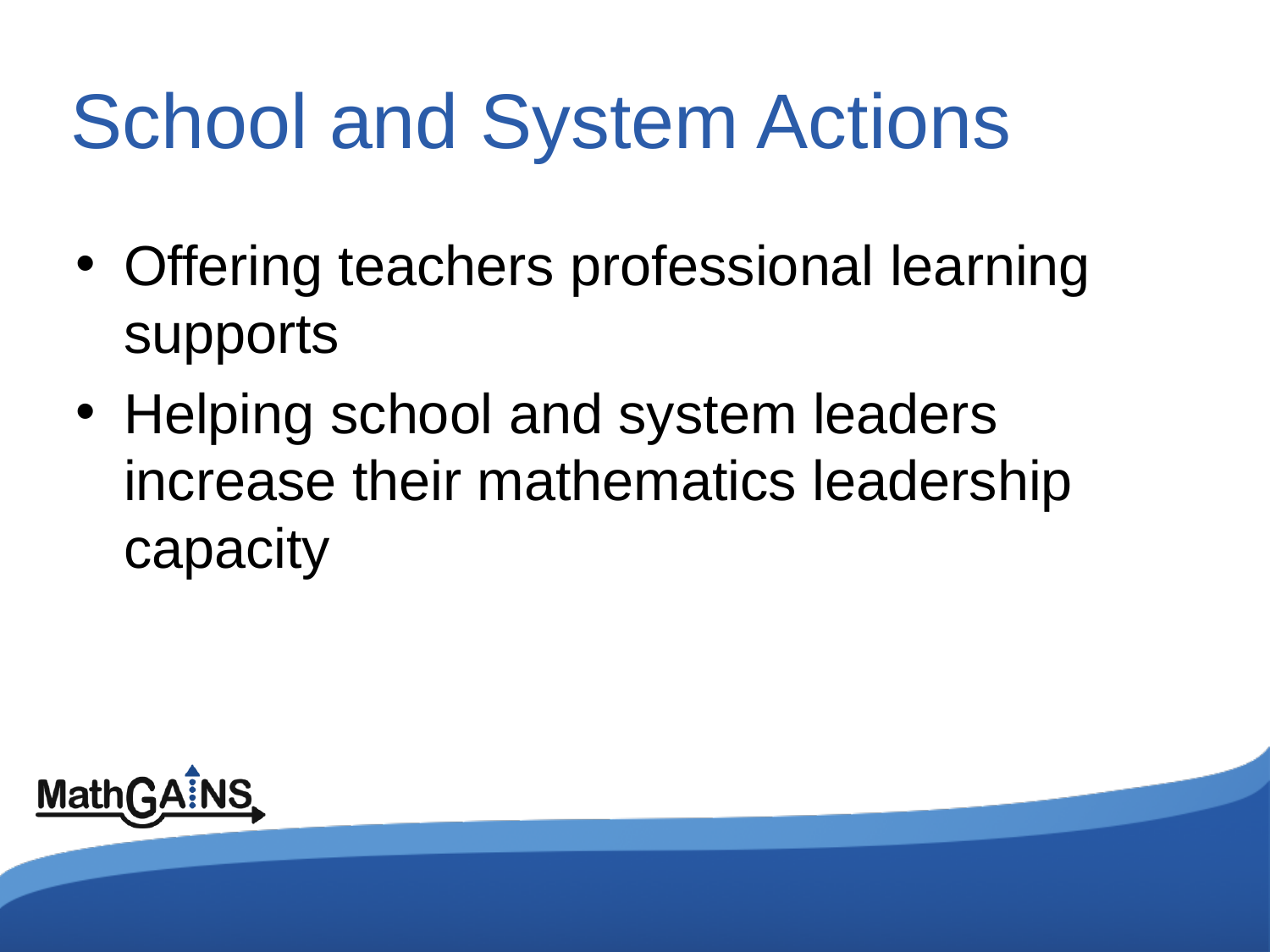

# School and System Actions
Offering teachers professional learning supports
Helping school and system leaders increase their mathematics leadership capacity